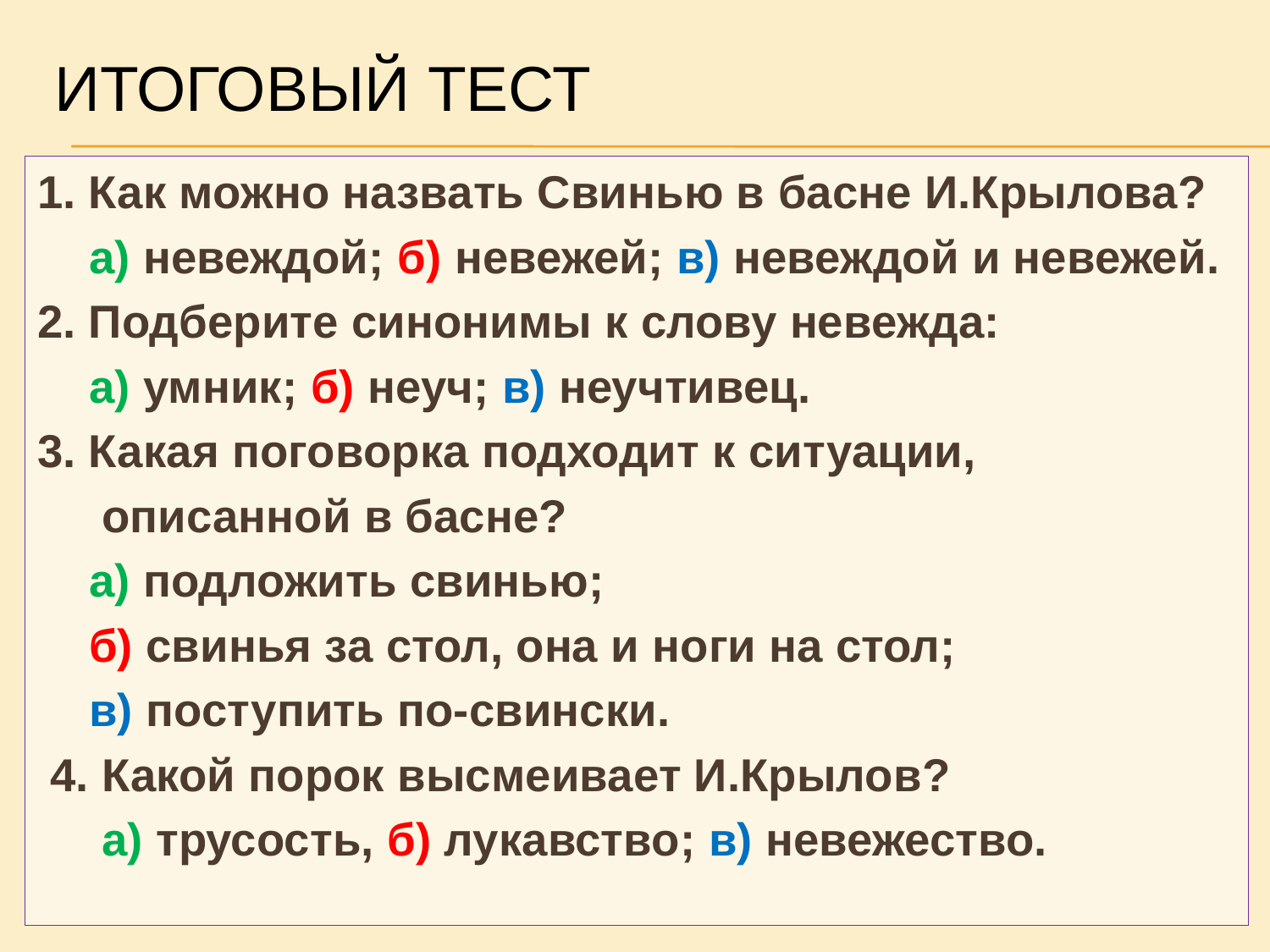

# Итоговый тест
1. Как можно назвать Свинью в басне И.Крылова?
    а) невеждой; б) невежей; в) невеждой и невежей.
2. Подберите синонимы к слову невежда:
    а) умник; б) неуч; в) неучтивец.
3. Какая поговорка подходит к ситуации,
     описанной в басне?
    а) подложить свинью;
    б) свинья за стол, она и ноги на стол;
    в) поступить по-свински.
 4. Какой порок высмеивает И.Крылов?
     а) трусость, б) лукавство; в) невежество.